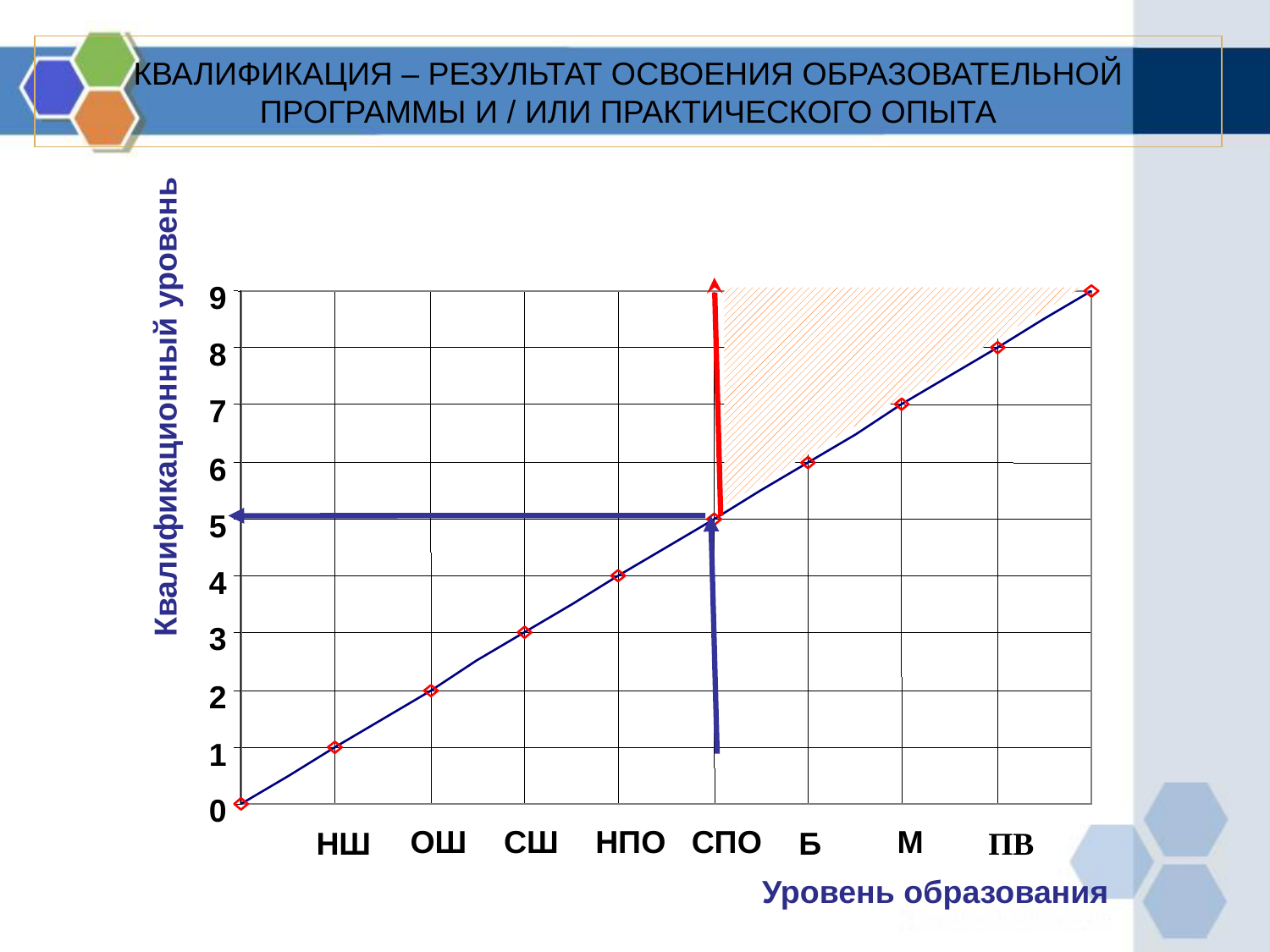

# КВАЛИФИКАЦИЯ – РЕЗУЛЬТАТ ОСВОЕНИЯ ОБРАЗОВАТЕЛЬНОЙ ПРОГРАММЫ И / ИЛИ ПРАКТИЧЕСКОГО ОПЫТА

9

8

Квалификационный уровень
7

6

5

4

3

2

1

0

ОШ
СШ
НПО
СПО
М
НШ
Б
ПВ

Уровень образования